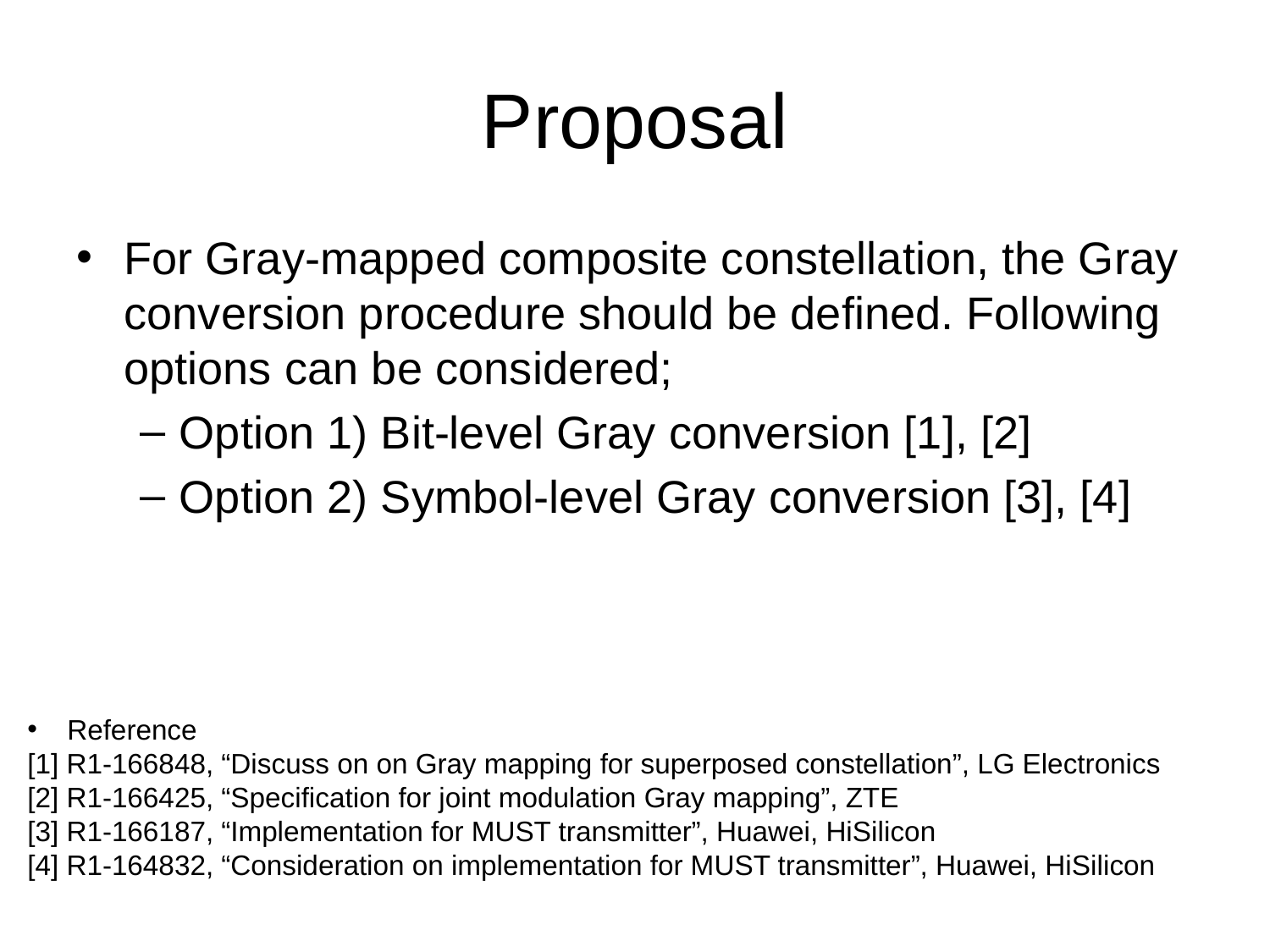

# Proposal
For Gray-mapped composite constellation, the Gray conversion procedure should be defined. Following options can be considered;
Option 1) Bit-level Gray conversion [1], [2]
Option 2) Symbol-level Gray conversion [3], [4]
Reference
[1] R1-166848, “Discuss on on Gray mapping for superposed constellation”, LG Electronics
[2] R1-166425, “Specification for joint modulation Gray mapping”, ZTE
[3] R1-166187, “Implementation for MUST transmitter”, Huawei, HiSilicon
[4] R1-164832, “Consideration on implementation for MUST transmitter”, Huawei, HiSilicon